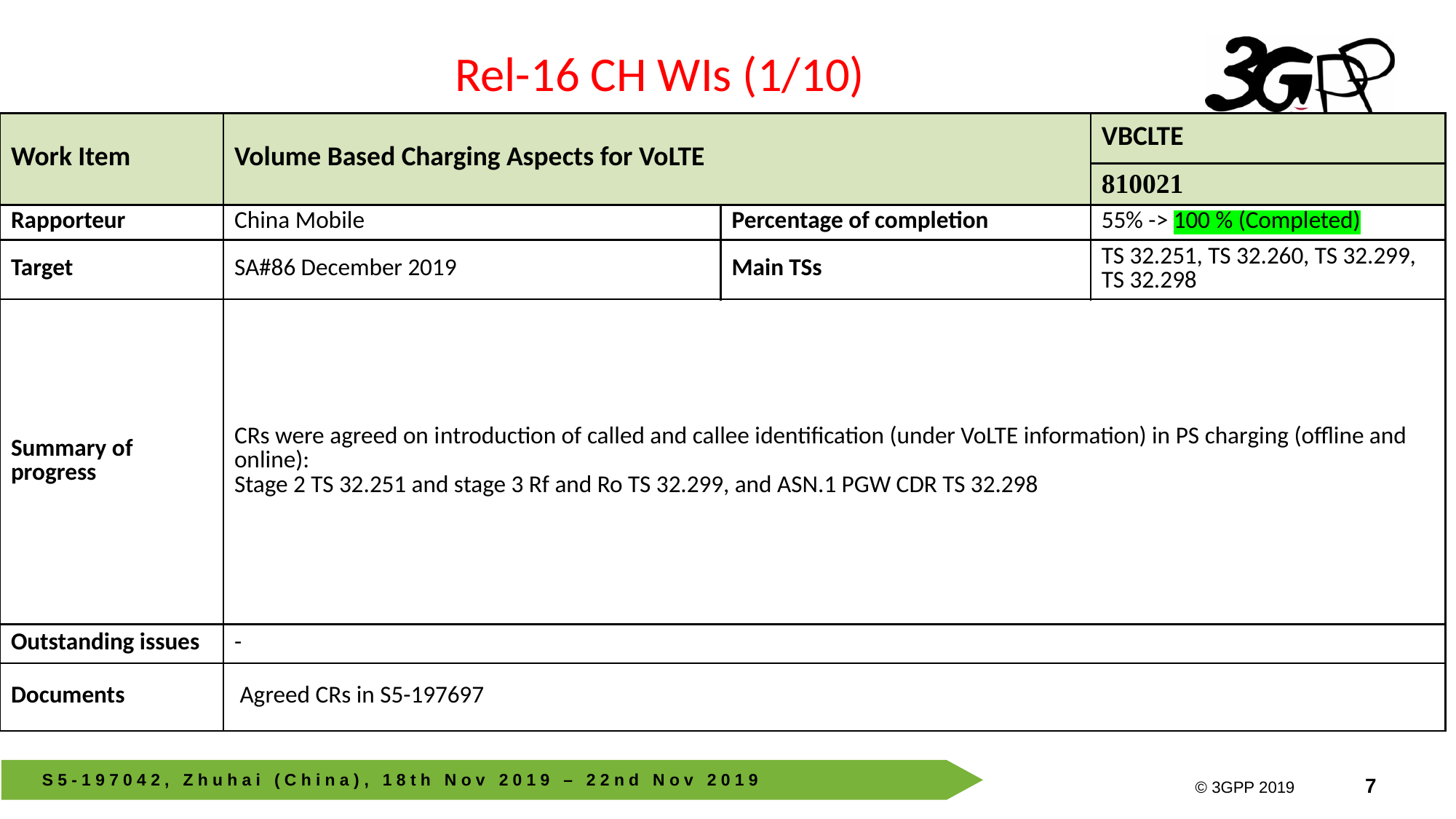

Rel-16 CH WIs (1/10)
| Work Item | Volume Based Charging Aspects for VoLTE |  | VBCLTE |
| --- | --- | --- | --- |
|  |  |  | 810021 |
| Rapporteur | China Mobile | Percentage of completion | 55% -> 100 % (Completed) |
| Target | SA#86 December 2019 | Main TSs | TS 32.251, TS 32.260, TS 32.299, TS 32.298 |
| Summary of progress | CRs were agreed on introduction of called and callee identification (under VoLTE information) in PS charging (offline and online): Stage 2 TS 32.251 and stage 3 Rf and Ro TS 32.299, and ASN.1 PGW CDR TS 32.298 |  |  |
| Outstanding issues | - |  |  |
| Documents | Agreed CRs in S5-197697 |  |  |